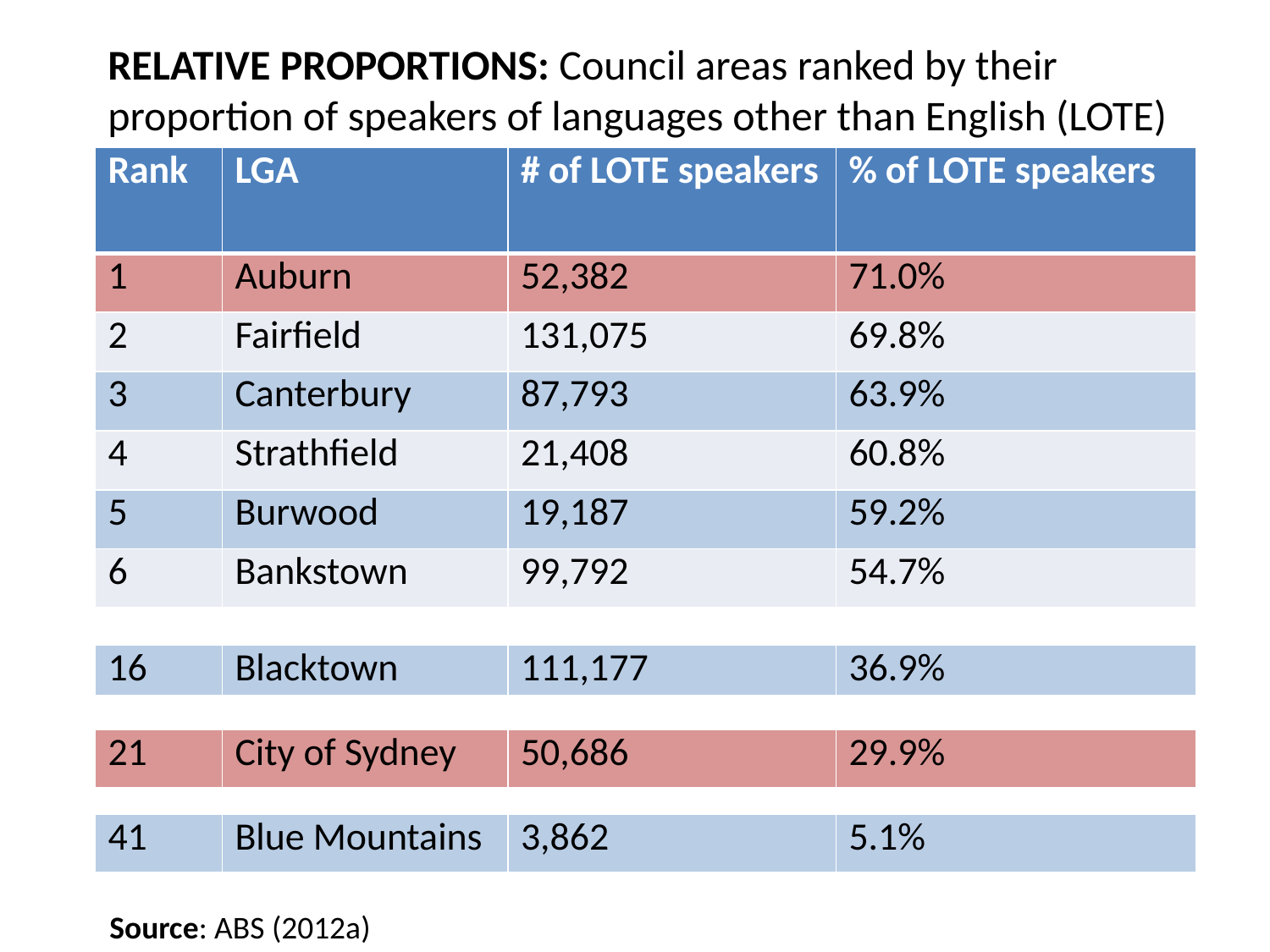

RELATIVE PROPORTIONS: Council areas ranked by their proportion of speakers of languages other than English (LOTE)
| Rank | LGA | # of LOTE speakers | % of LOTE speakers |
| --- | --- | --- | --- |
| 1 | Auburn | 52,382 | 71.0% |
| 2 | Fairfield | 131,075 | 69.8% |
| 3 | Canterbury | 87,793 | 63.9% |
| 4 | Strathfield | 21,408 | 60.8% |
| 5 | Burwood | 19,187 | 59.2% |
| 6 | Bankstown | 99,792 | 54.7% |
| 16 | Blacktown | 111,177 | 36.9% |
| --- | --- | --- | --- |
| 21 | City of Sydney | 50,686 | 29.9% |
| --- | --- | --- | --- |
| 41 | Blue Mountains | 3,862 | 5.1% |
| --- | --- | --- | --- |
Source: ABS (2012a)